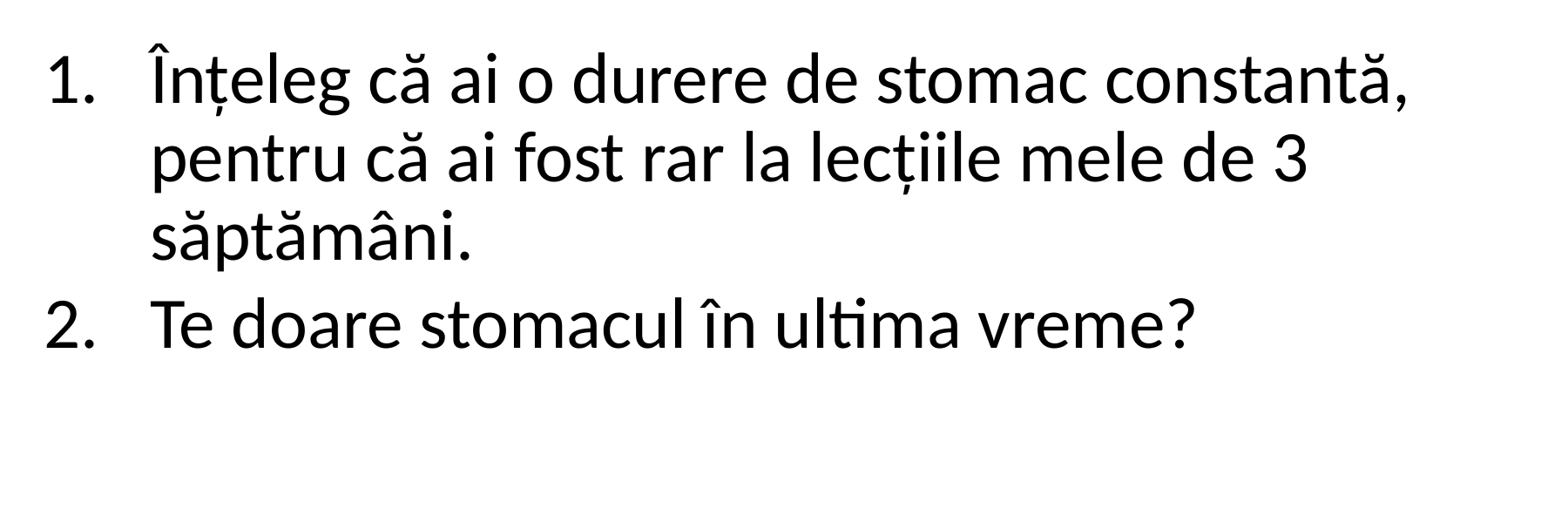

Înțeleg că ai o durere de stomac constantă, pentru că ai fost rar la lecțiile mele de 3 săptămâni.
Te doare stomacul în ultima vreme?